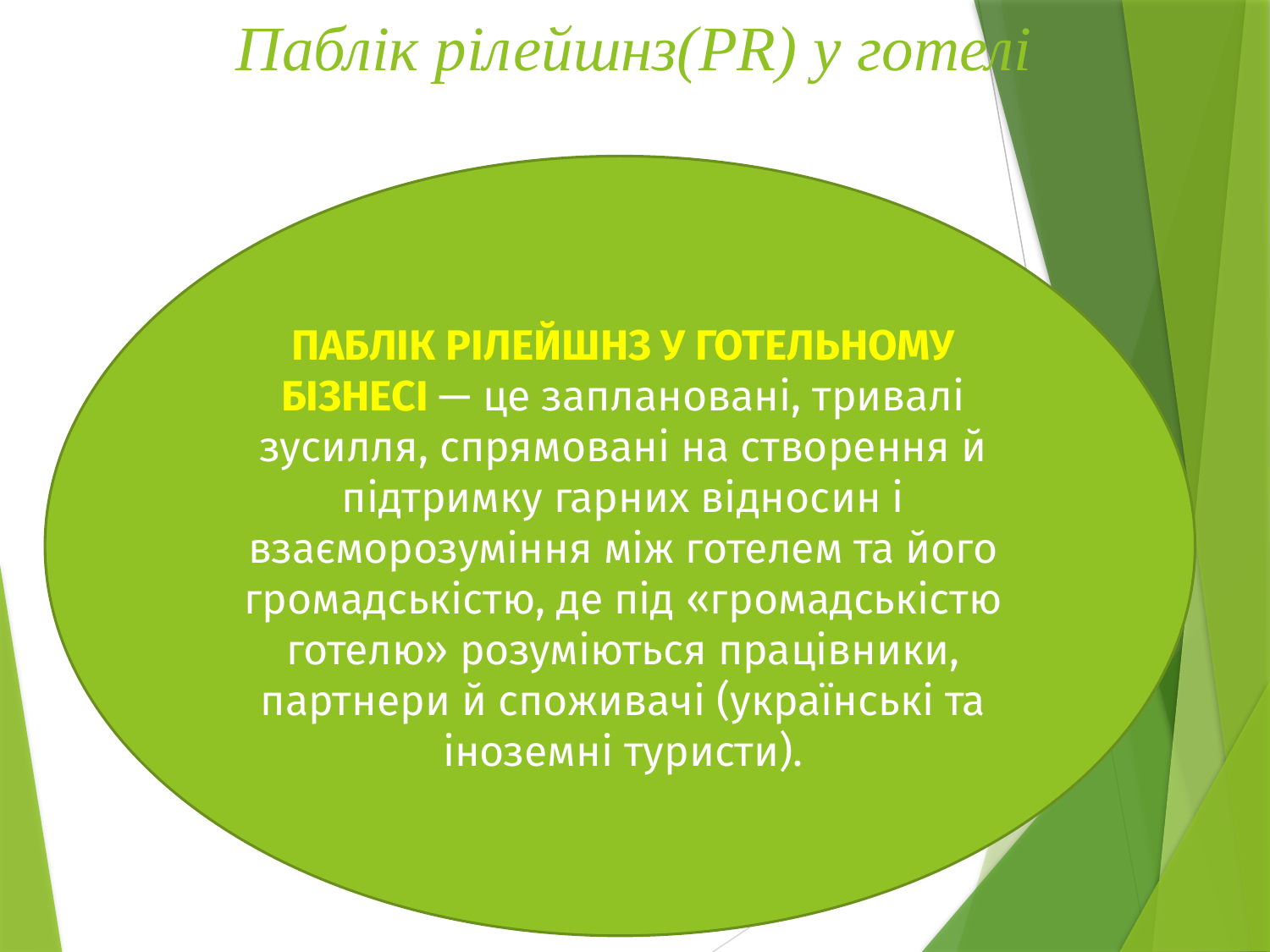

# Паблік рілейшнз(PR) у готелі
ПАБЛІК РІЛЕЙШНЗ У ГОТЕЛЬНОМУ БІЗНЕСІ — це заплановані, тривалі зусилля, спрямовані на створення й підтримку гарних відносин і взаєморозуміння між готелем та його громадськістю, де під «громадськістю готелю» розуміються працівники, партнери й споживачі (українські та іноземні туристи).